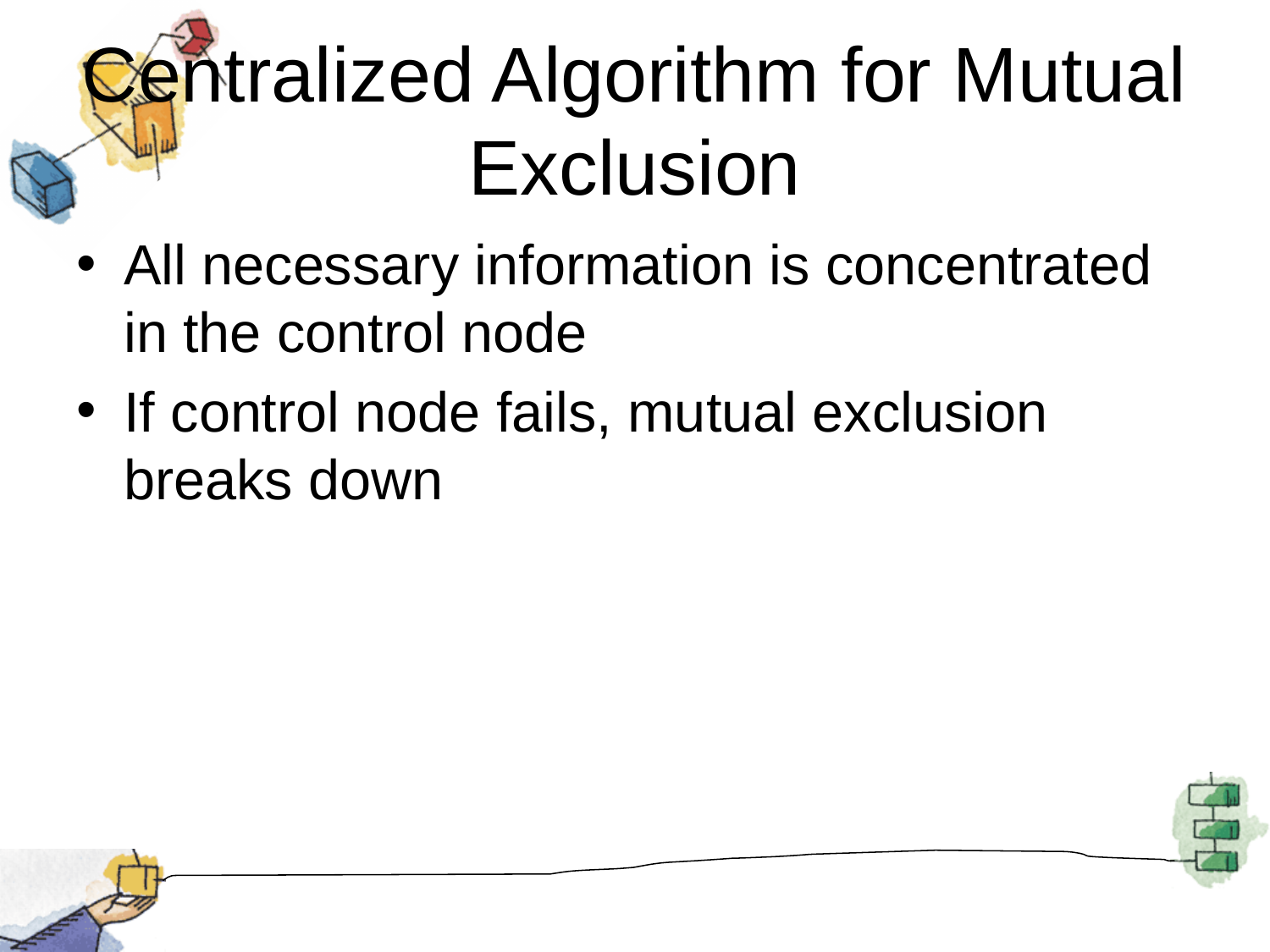

# Centralized Algorithm for Mutual Exclusion
All necessary information is concentrated in the control node
If control node fails, mutual exclusion breaks down